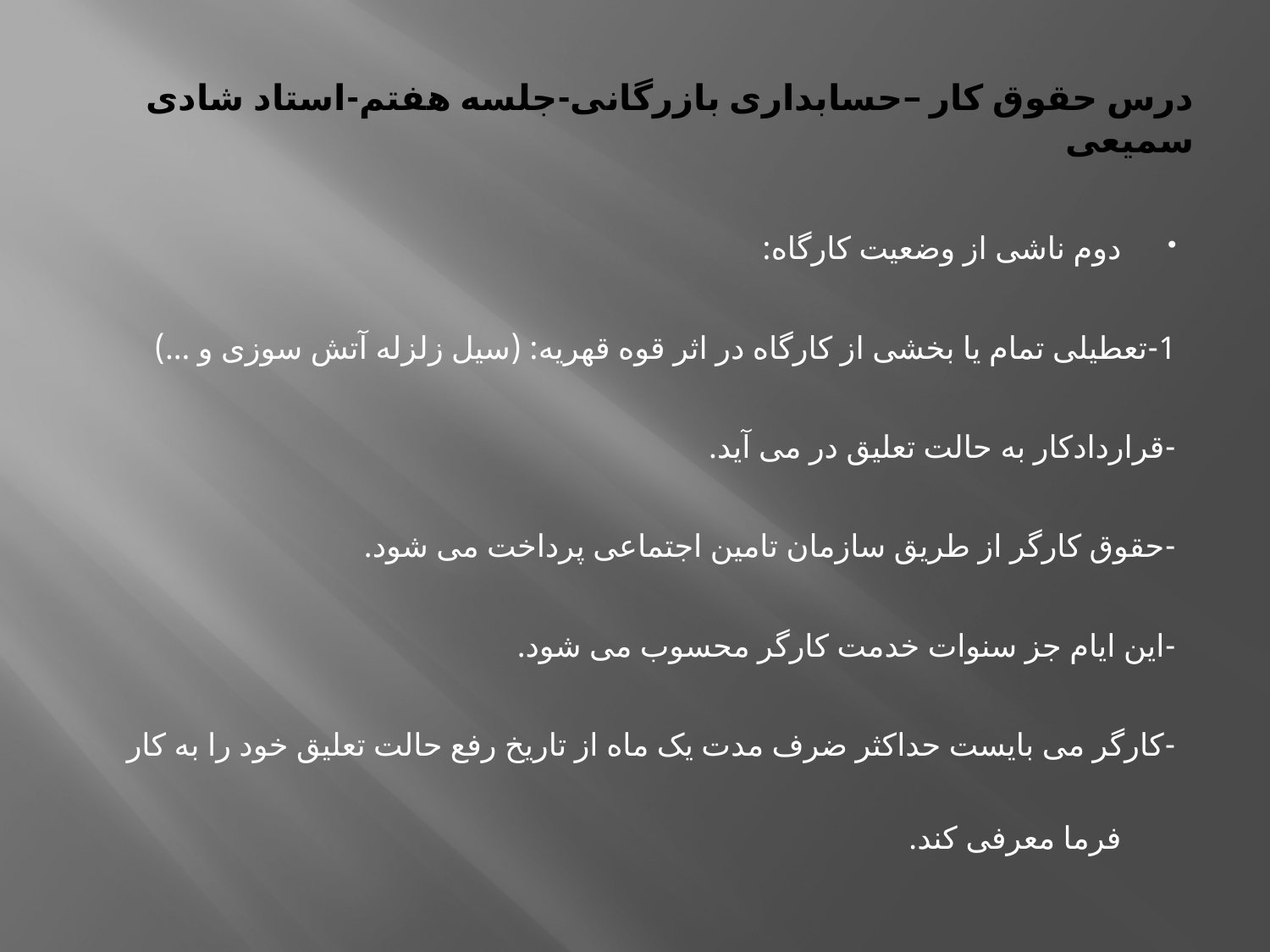

# درس حقوق کار –حسابداری بازرگانی-جلسه هفتم-استاد شادی سمیعی
دوم ناشی از وضعیت کارگاه:
1-تعطیلی تمام یا بخشی از کارگاه در اثر قوه قهریه: (سیل زلزله آتش سوزی و ...)
-قراردادکار به حالت تعلیق در می آید.
-حقوق کارگر از طریق سازمان تامین اجتماعی پرداخت می شود.
-این ایام جز سنوات خدمت کارگر محسوب می شود.
-کارگر می بایست حداکثر ضرف مدت یک ماه از تاریخ رفع حالت تعلیق خود را به کار فرما معرفی کند.